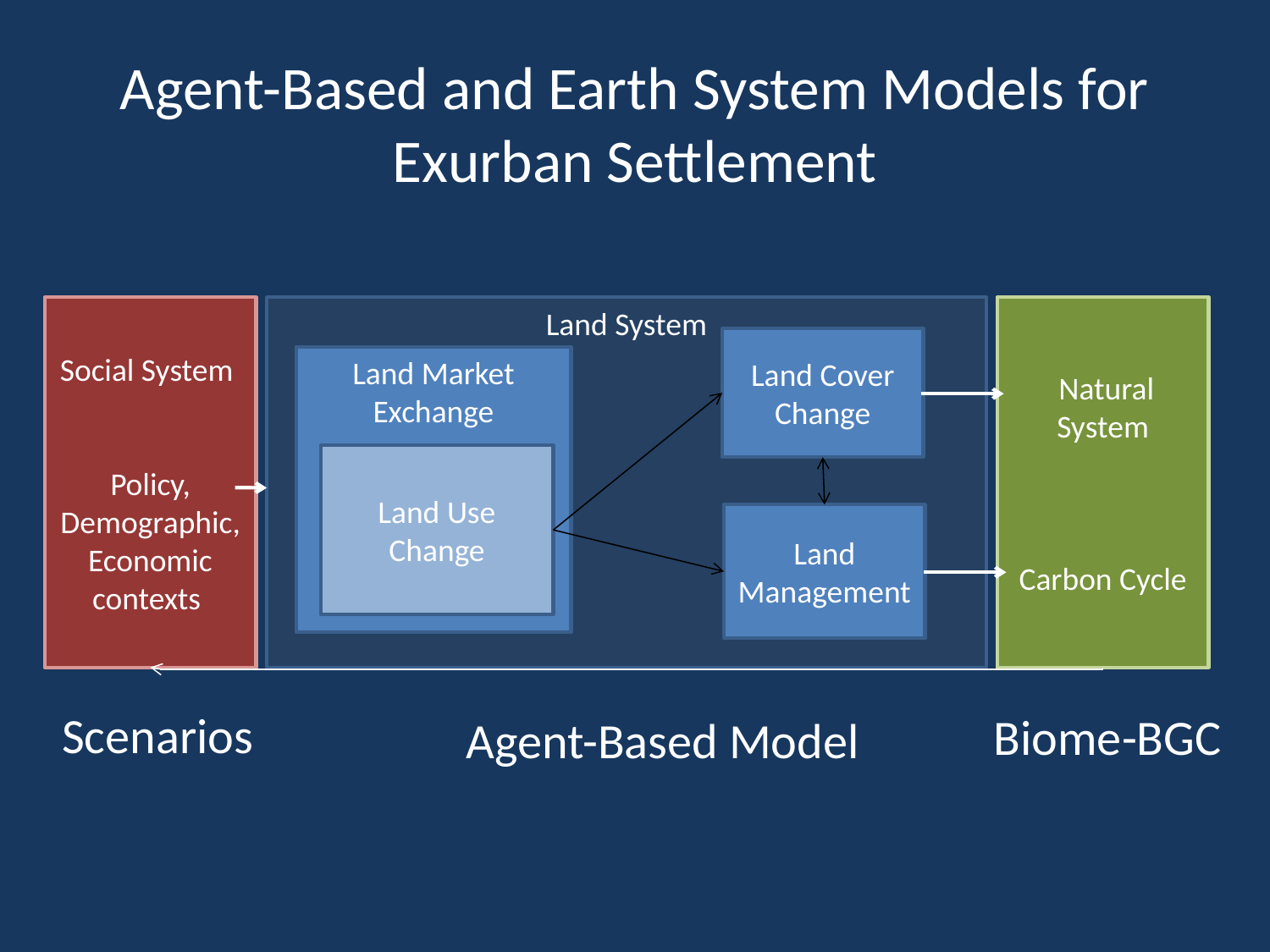

# Agent-Based and Earth System Models for Exurban Settlement
Social System

Policy, Demographic, Economic contexts
Land System
 Natural System

Carbon Cycle
Land Cover Change
Land Market Exchange
Land Use Change
Land Management
Scenarios
Biome-BGC
Agent-Based Model